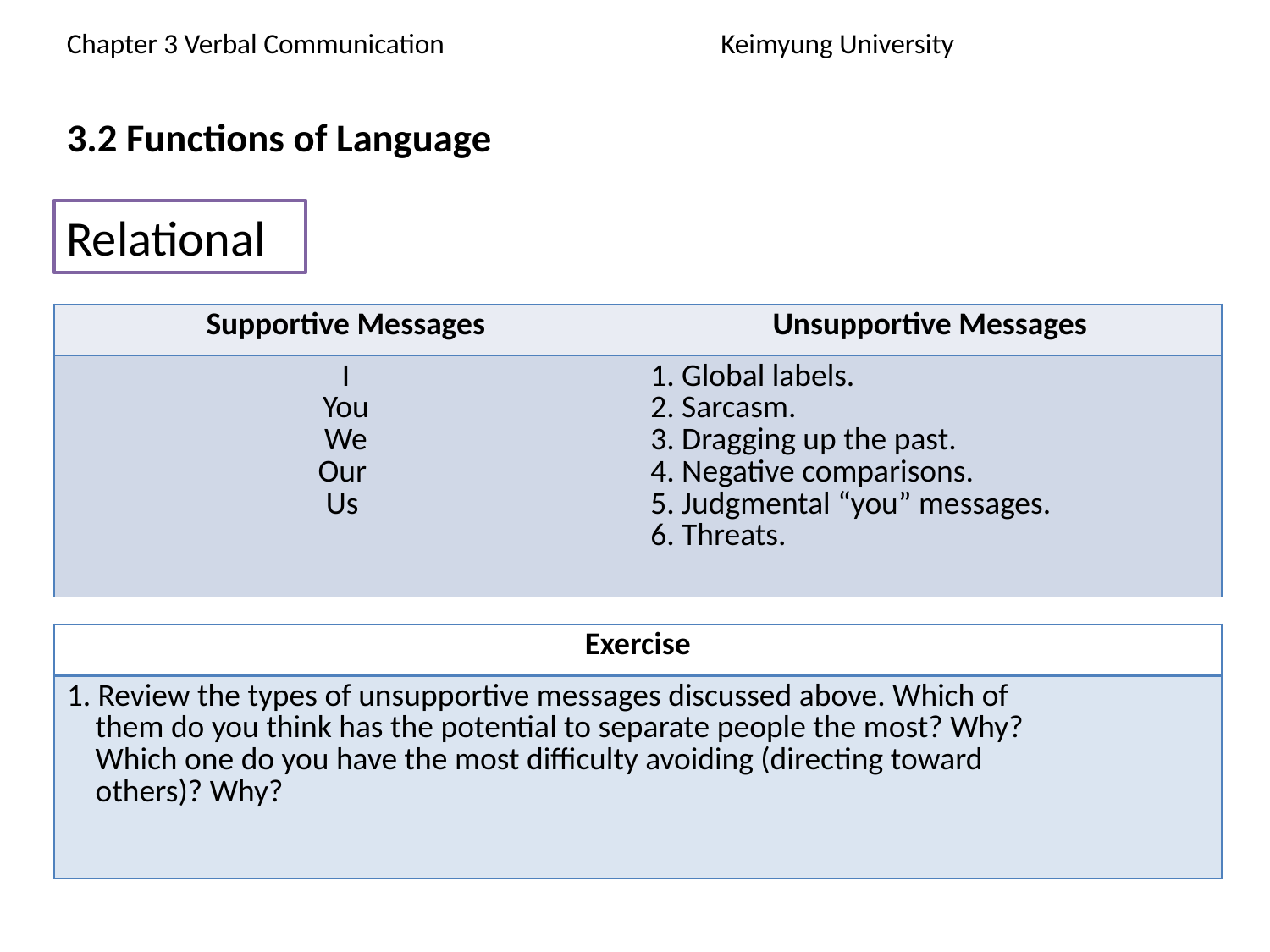

Chapter 3 Verbal Communication			   Keimyung University
3.2 Functions of Language
Relational
| Supportive Messages | Unsupportive Messages |
| --- | --- |
| I You We Our Us | 1. Global labels. 2. Sarcasm. 3. Dragging up the past. 4. Negative comparisons. 5. Judgmental “you” messages. 6. Threats. |
| Exercise |
| --- |
| 1. Review the types of unsupportive messages discussed above. Which of them do you think has the potential to separate people the most? Why? Which one do you have the most difficulty avoiding (directing toward others)? Why? |